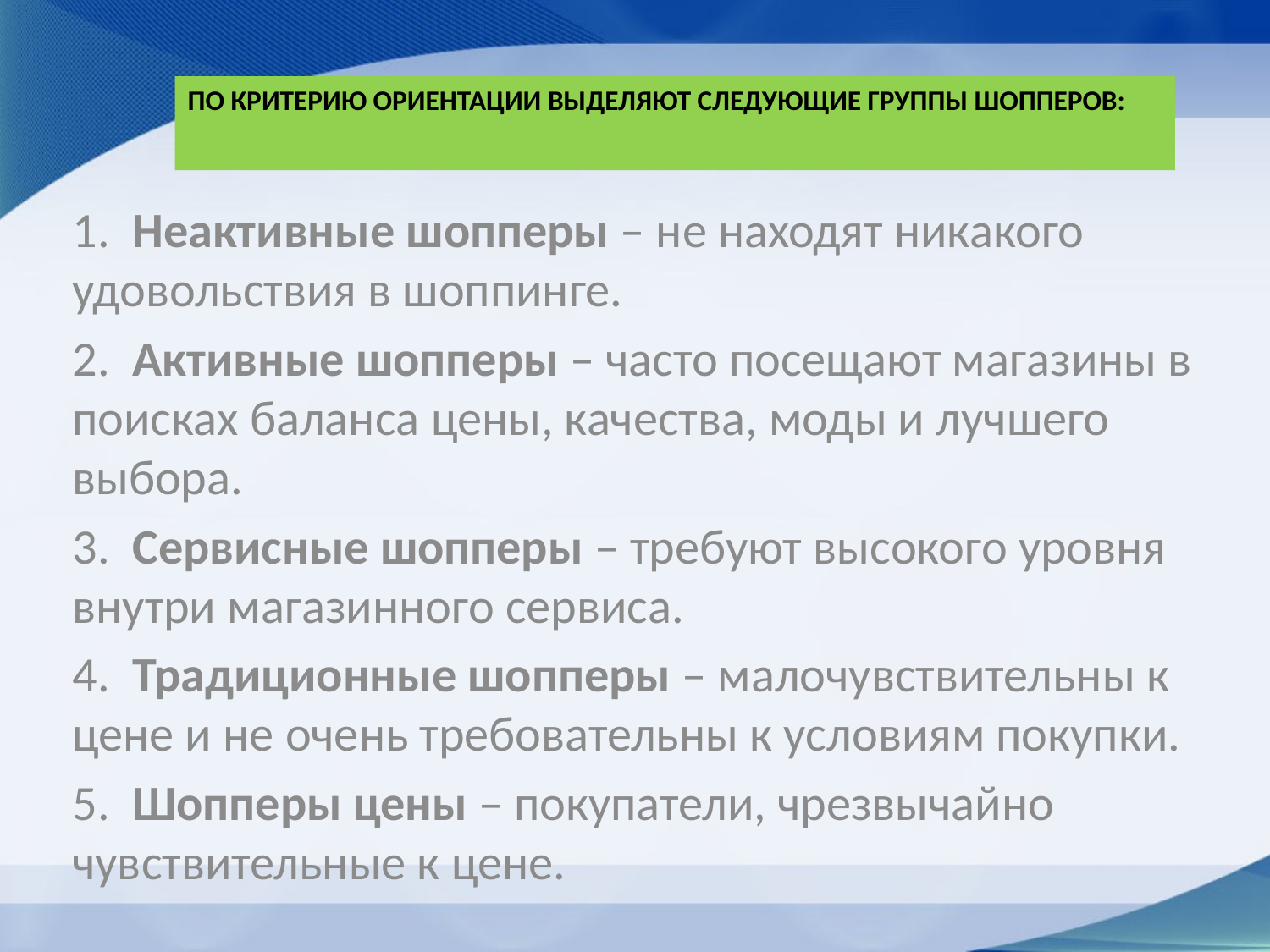

# По критерию ориентации выделяют следующие группы шопперов:
1.  Неактивные шопперы – не находят никакого удовольствия в шоппинге.
2.  Активные шопперы – часто посещают магазины в поисках баланса цены, качества, моды и лучшего выбора.
3.  Сервисные шопперы – требуют высокого уровня внутри магазинного сервиса.
4.  Традиционные шопперы – малочувствительны к цене и не очень требовательны к условиям покупки.
5.  Шопперы цены – покупатели, чрезвычайно чувствительные к цене.